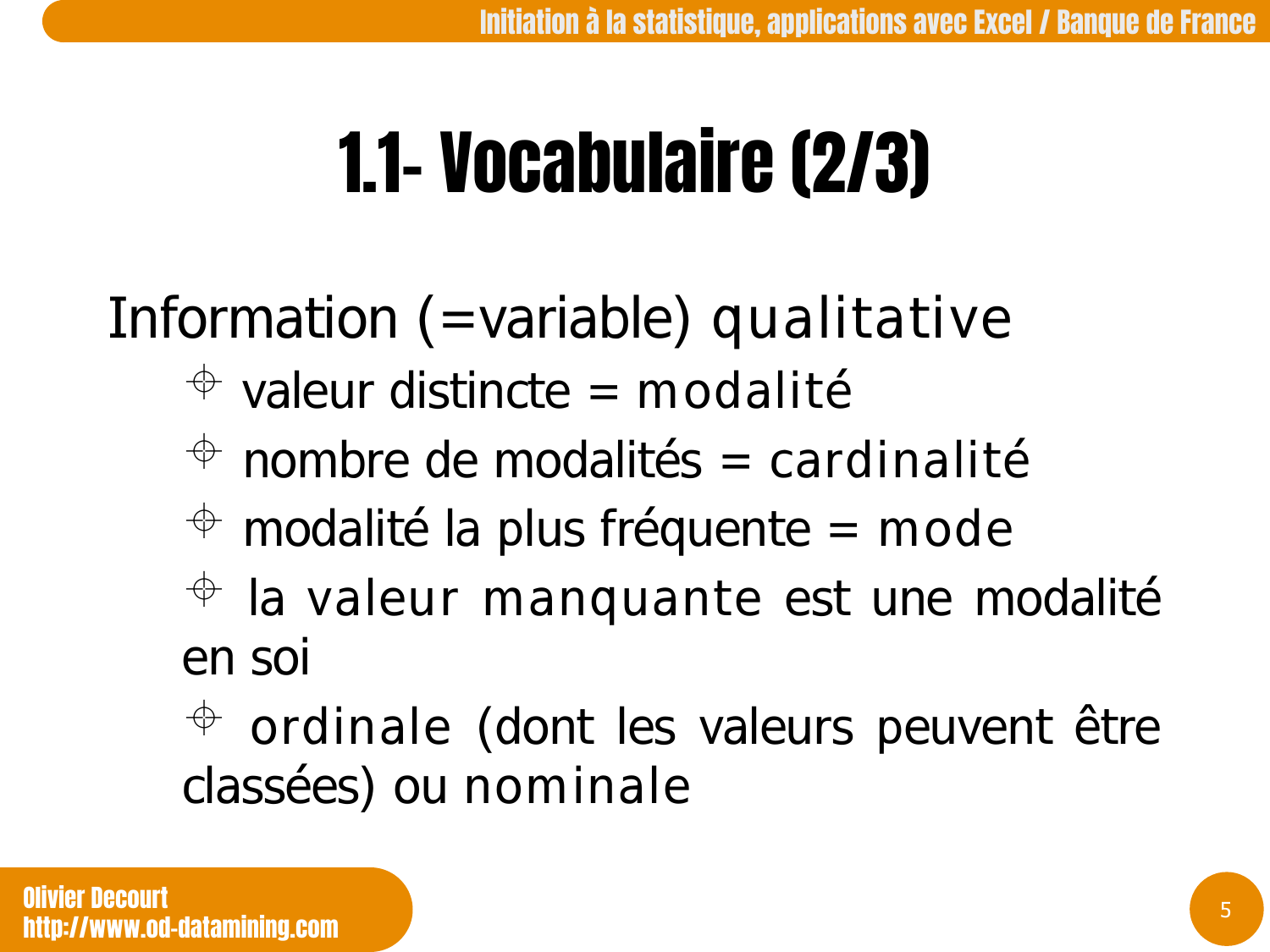

# 1.1- Vocabulaire (2/3)
Information (=variable) qualitative
 valeur distincte = modalité
 nombre de modalités = cardinalité
 modalité la plus fréquente = mode
 la valeur manquante est une modalité en soi
 ordinale (dont les valeurs peuvent être classées) ou nominale